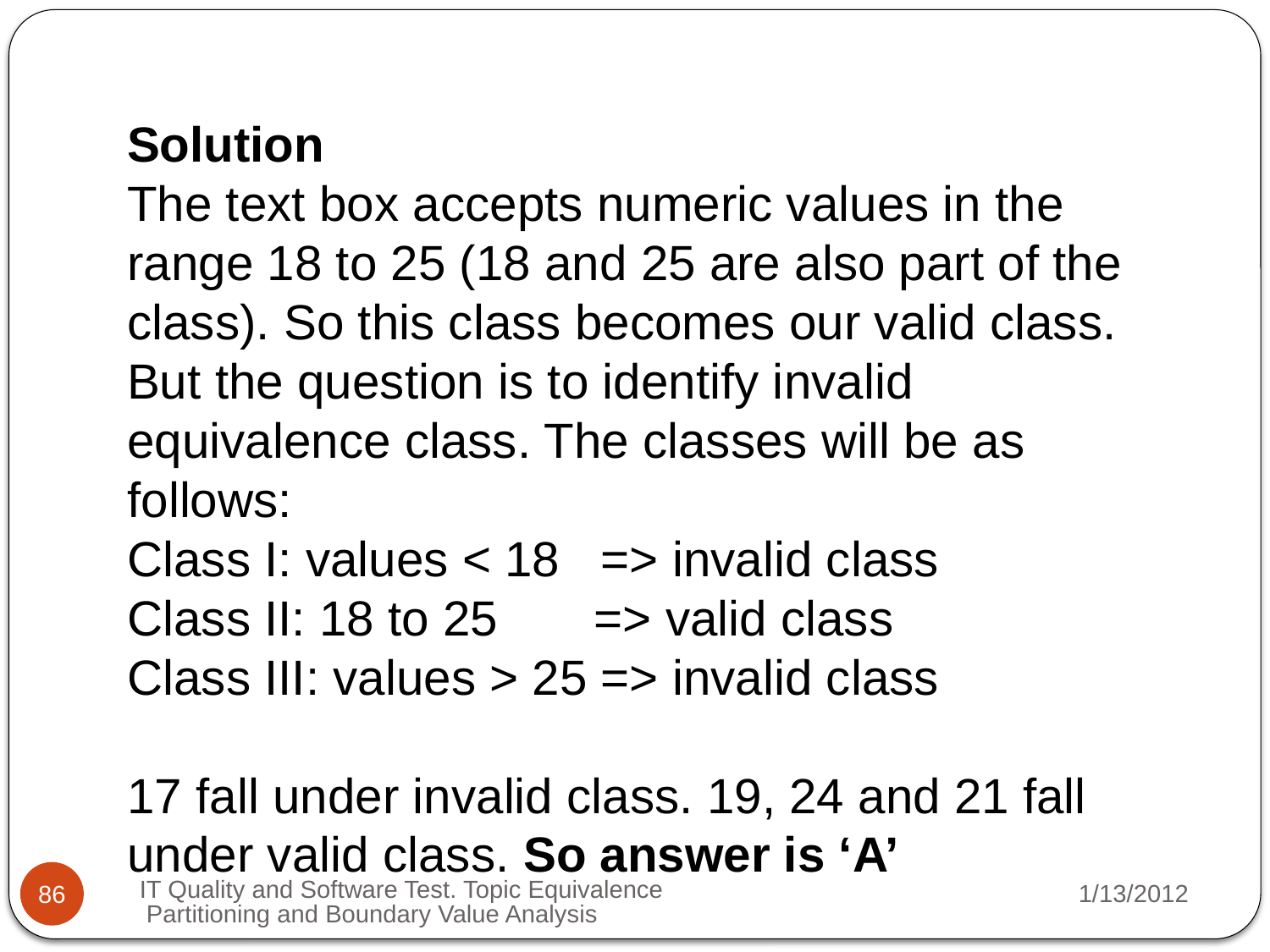

Solution
The text box accepts numeric values in the range 18 to 25 (18 and 25 are also part of the class). So this class becomes our valid class. But the question is to identify invalid equivalence class. The classes will be as follows:
Class I: values < 18   => invalid class
Class II: 18 to 25       => valid class
Class III: values > 25 => invalid class

17 fall under invalid class. 19, 24 and 21 fall under valid class. So answer is ‘A’
IT Quality and Software Test. Topic Equivalence Partitioning and Boundary Value Analysis
1/13/2012
86